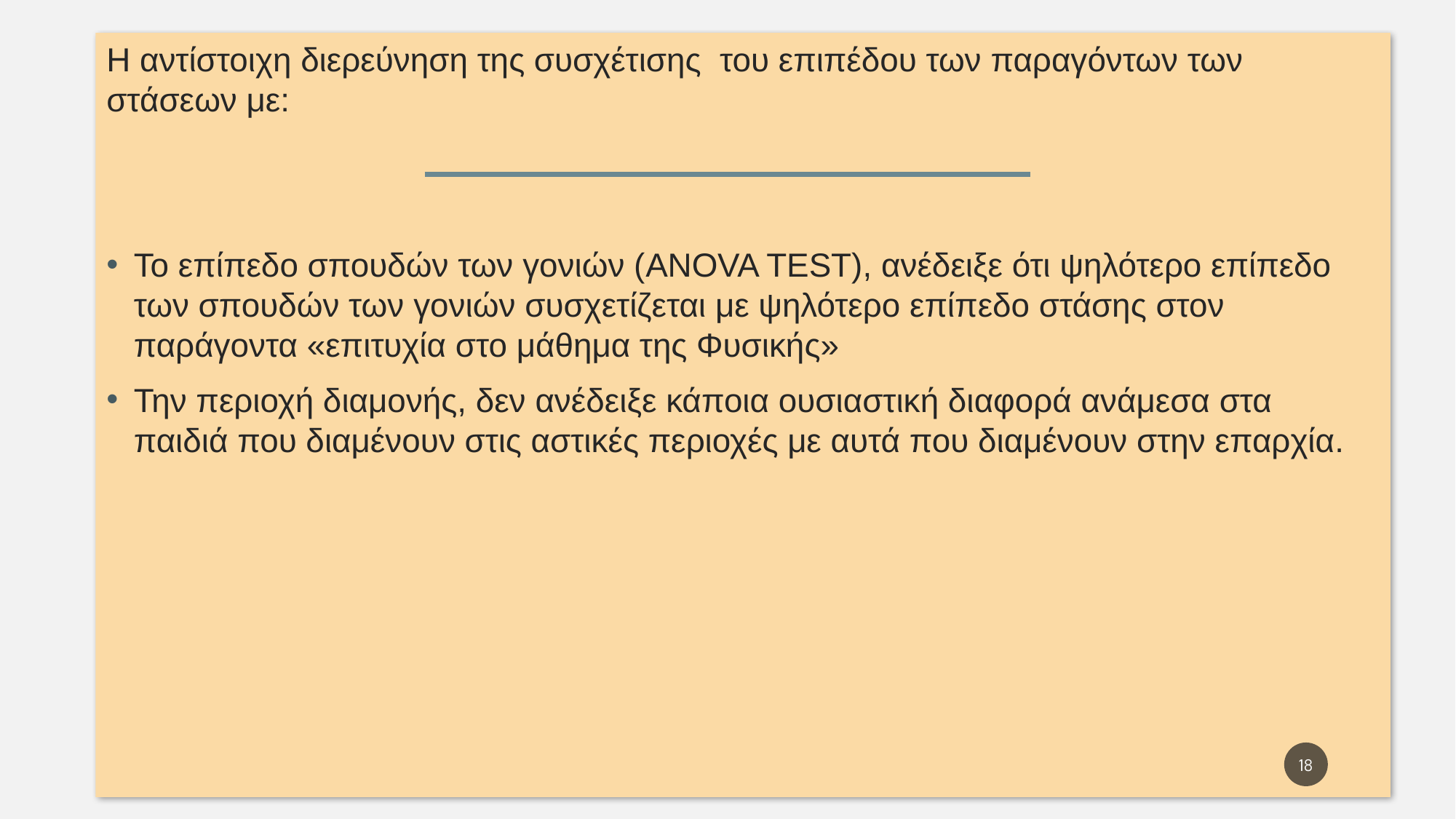

Η αντίστοιχη διερεύνηση της συσχέτισης  του επιπέδου των παραγόντων των στάσεων με:

Το επίπεδο σπουδών των γονιών (ANOVA TEST), ανέδειξε ότι ψηλότερο επίπεδο των σπουδών των γονιών συσχετίζεται με ψηλότερο επίπεδο στάσης στον παράγοντα «επιτυχία στο μάθημα της Φυσικής»
Την περιοχή διαμονής, δεν ανέδειξε κάποια ουσιαστική διαφορά ανάμεσα στα  παιδιά που διαμένουν στις αστικές περιοχές με αυτά που διαμένουν στην επαρχία.
18